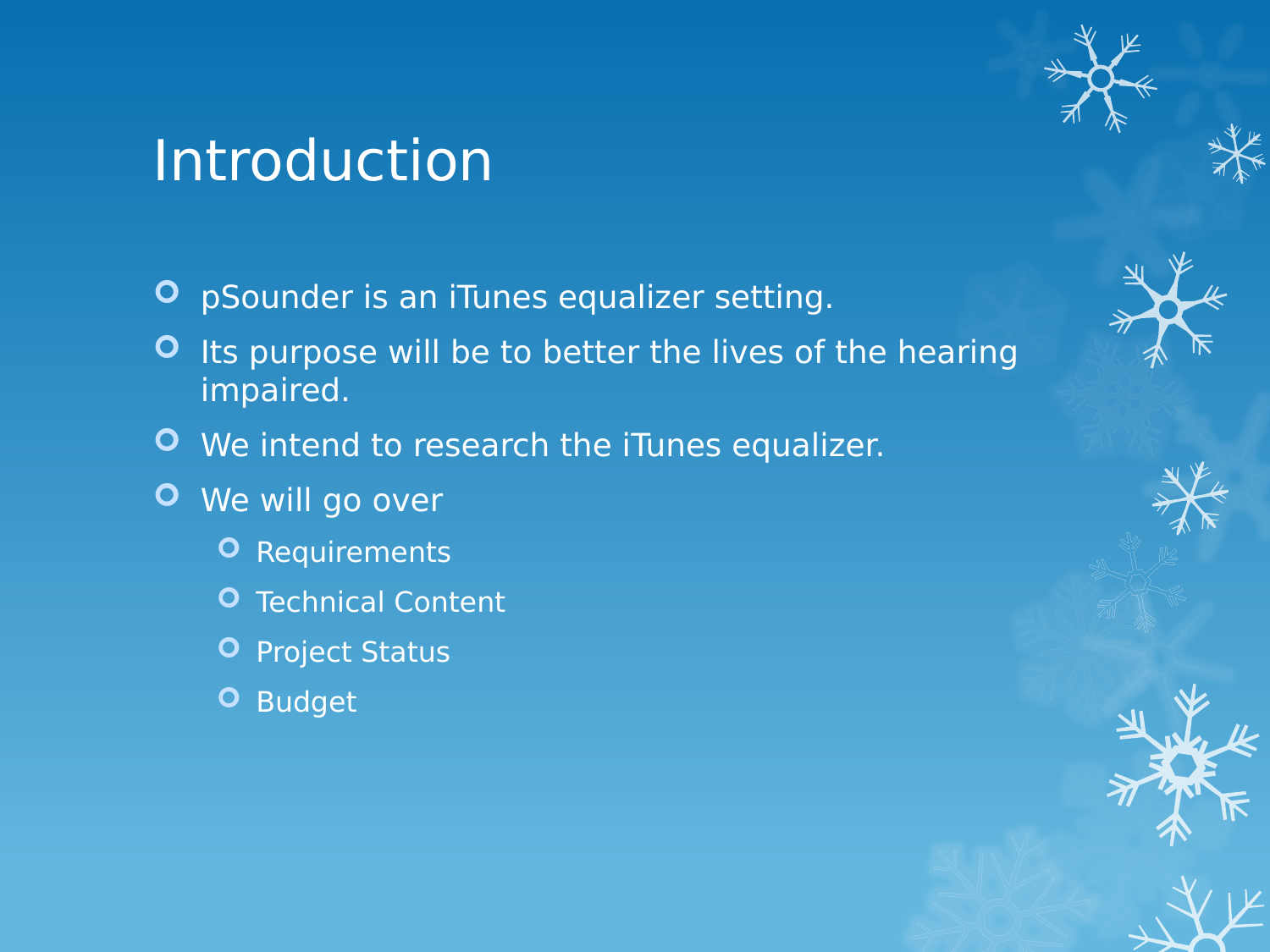

# Introduction
pSounder is an iTunes equalizer setting.
Its purpose will be to better the lives of the hearing impaired.
We intend to research the iTunes equalizer.
We will go over
Requirements
Technical Content
Project Status
Budget